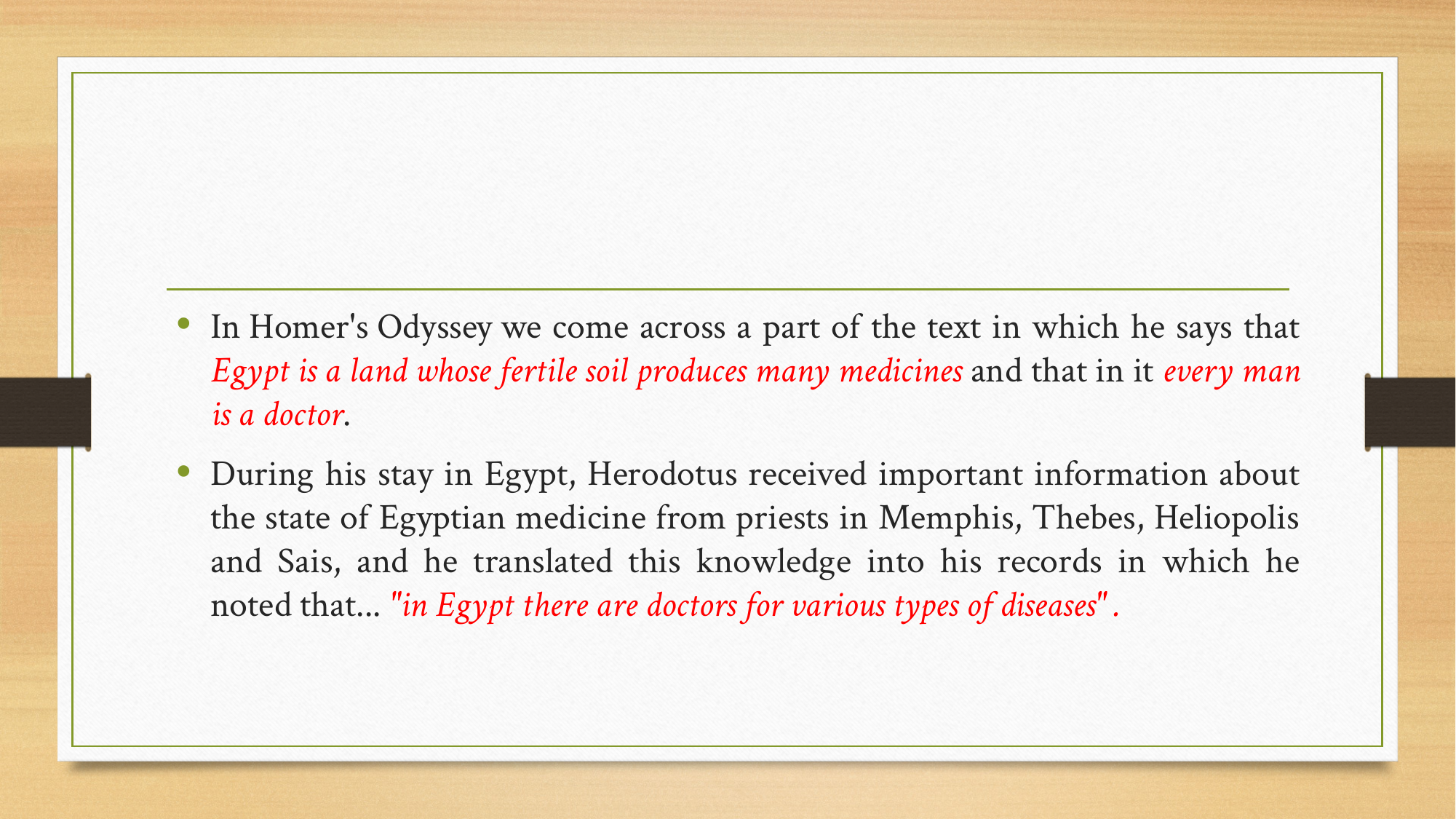

In Homer's Odyssey we come across a part of the text in which he says that Egypt is a land whose fertile soil produces many medicines and that in it every man is a doctor.
During his stay in Egypt, Herodotus received important information about the state of Egyptian medicine from priests in Memphis, Thebes, Heliopolis and Sais, and he translated this knowledge into his records in which he noted that... "in Egypt there are doctors for various types of diseases" .